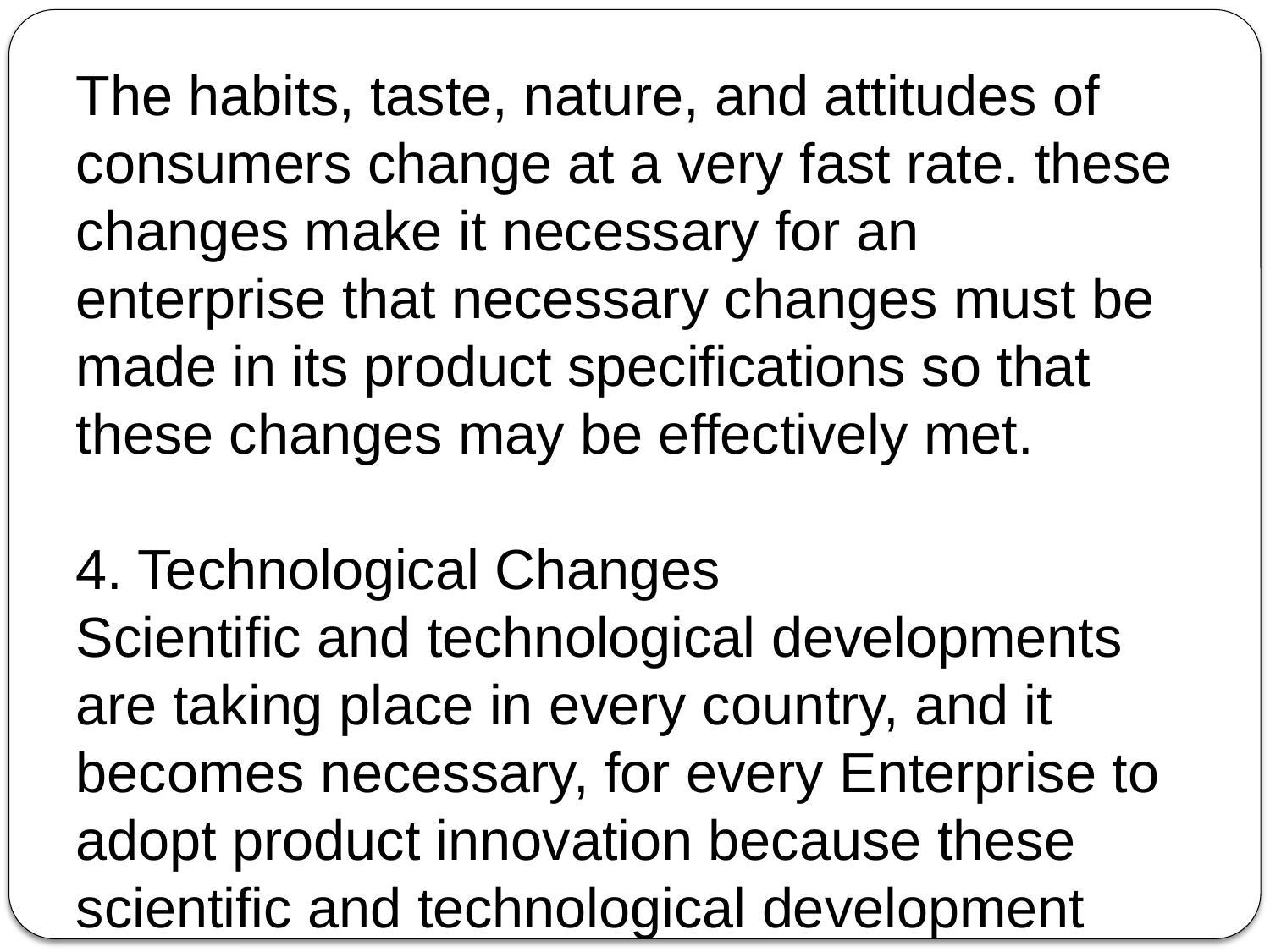

The habits, taste, nature, and attitudes of consumers change at a very fast rate. these changes make it necessary for an enterprise that necessary changes must be made in its product specifications so that these changes may be effectively met.

4. Technological Changes
Scientific and technological developments are taking place in every country, and it becomes necessary, for every Enterprise to adopt product innovation because these scientific and technological development create a situation in which no enterprise can maintain demand for its existing products.